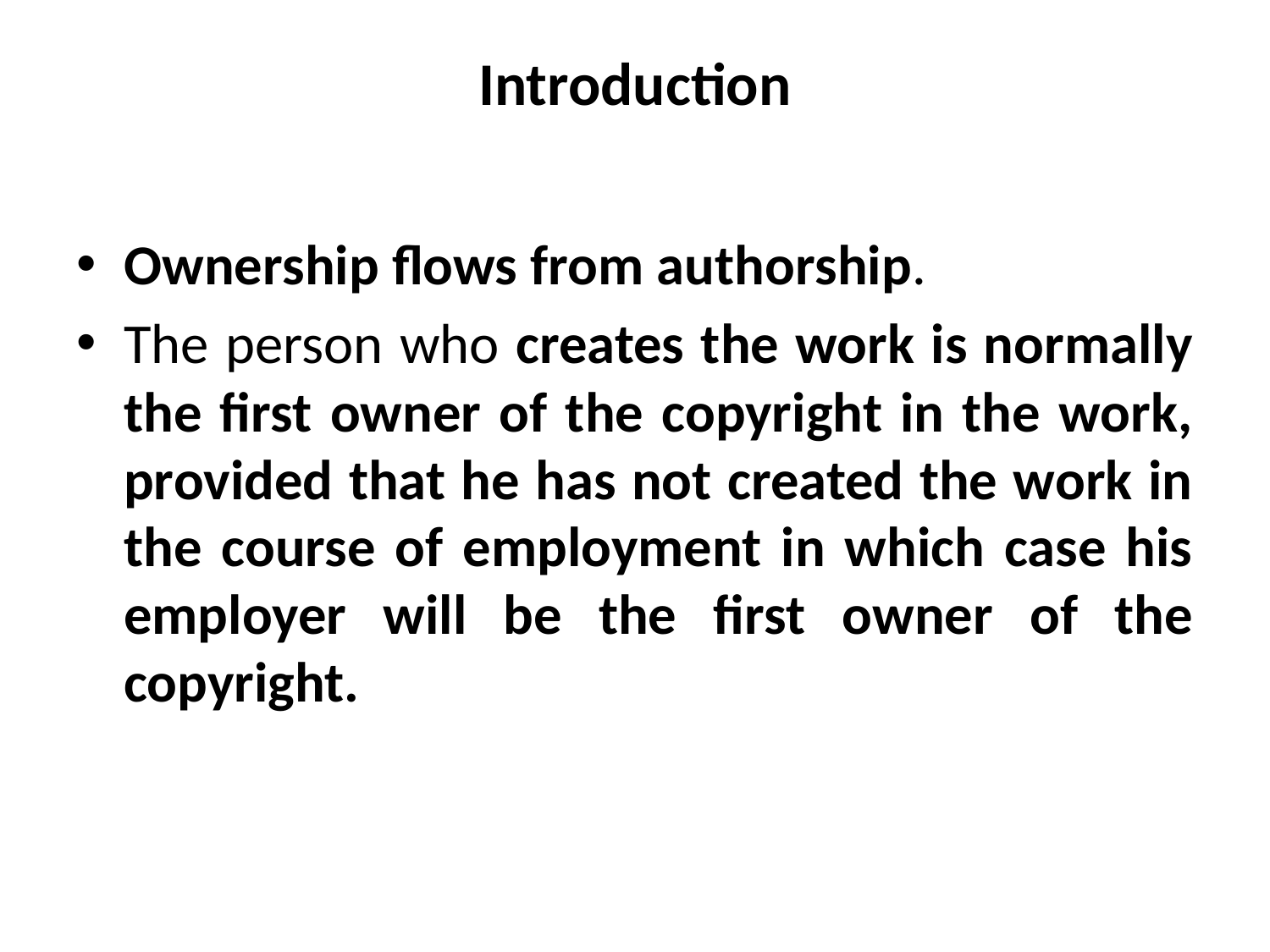

# Introduction
Ownership flows from authorship.
The person who creates the work is normally the first owner of the copyright in the work, provided that he has not created the work in the course of employment in which case his employer will be the first owner of the copyright.